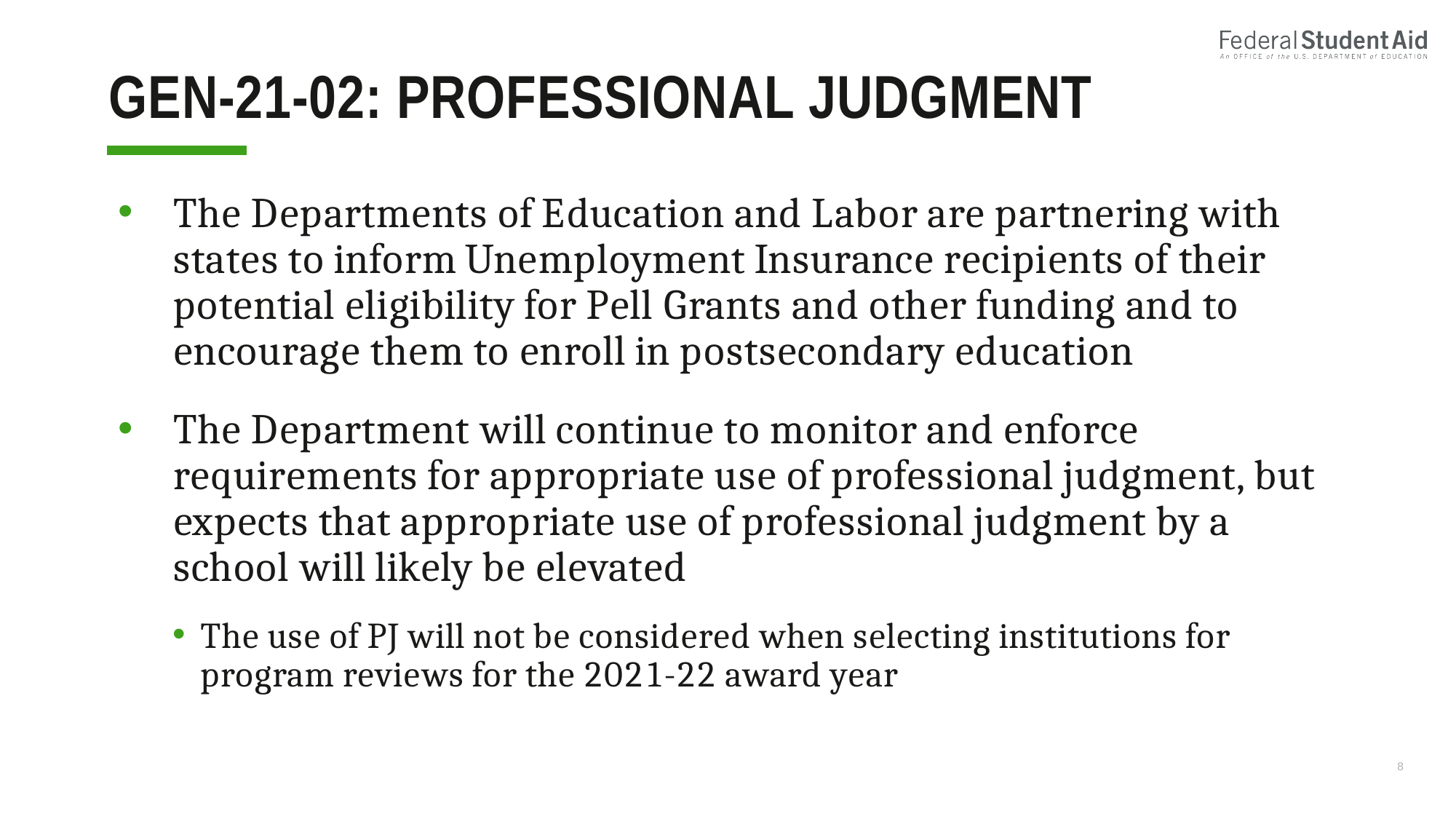

# GEN-21-02: Professional judgment
The Departments of Education and Labor are partnering with states to inform Unemployment Insurance recipients of their potential eligibility for Pell Grants and other funding and to encourage them to enroll in postsecondary education
The Department will continue to monitor and enforce requirements for appropriate use of professional judgment, but expects that appropriate use of professional judgment by a school will likely be elevated
The use of PJ will not be considered when selecting institutions for program reviews for the 2021-22 award year
8